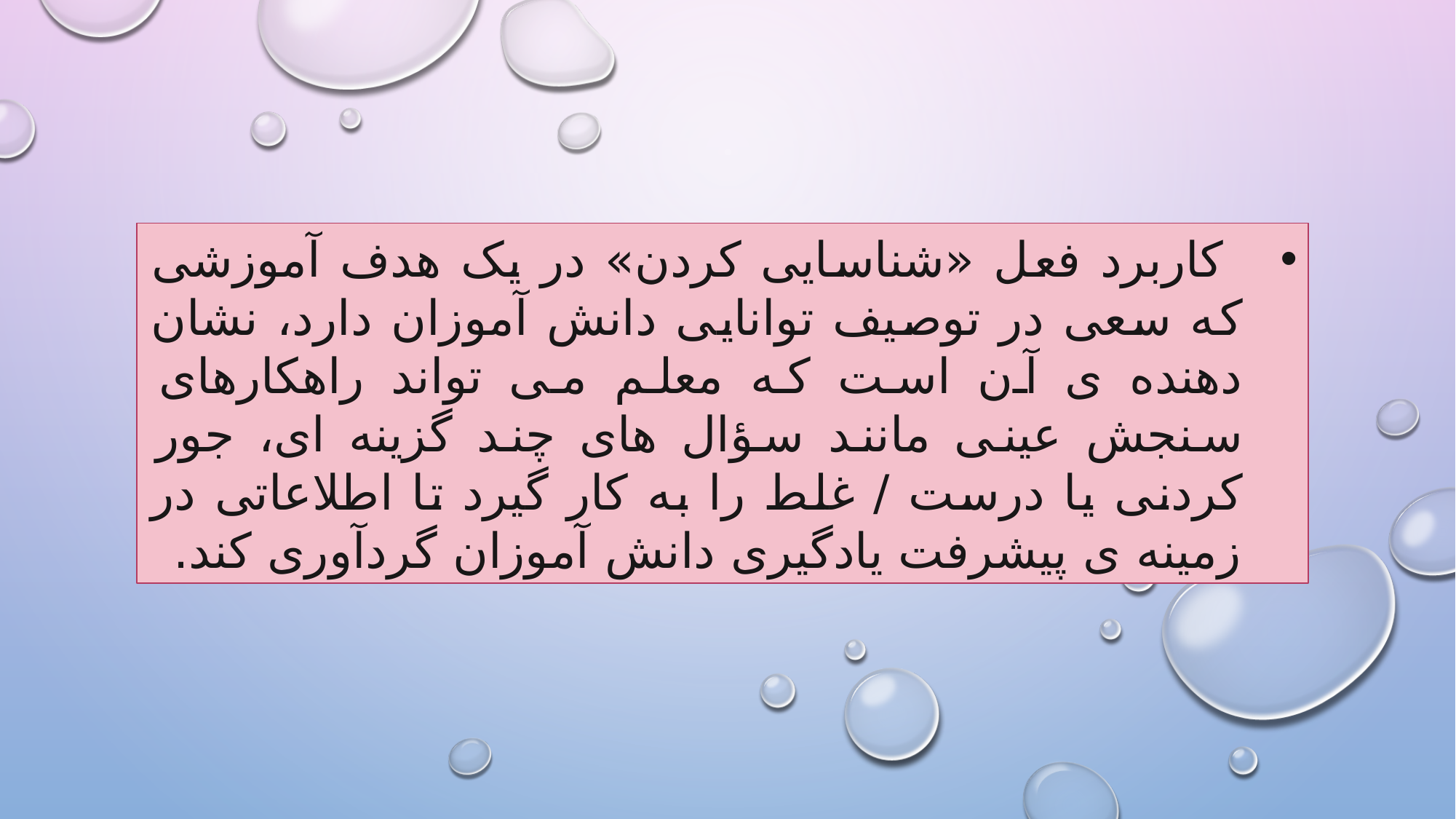

کاربرد فعل «شناسايی کردن» در يک هدف آموزشی که سعی در توصيف توانايی دانش آموزان دارد، نشان دهنده ی آن است که معلم می تواند راهکارهای سنجش عينی مانند سؤال های چند گزينه ای، جور کردنی يا درست / غلط را به کار گيرد تا اطلاعاتی در زمينه ی پيشرفت يادگيری دانش آموزان گردآوری کند.